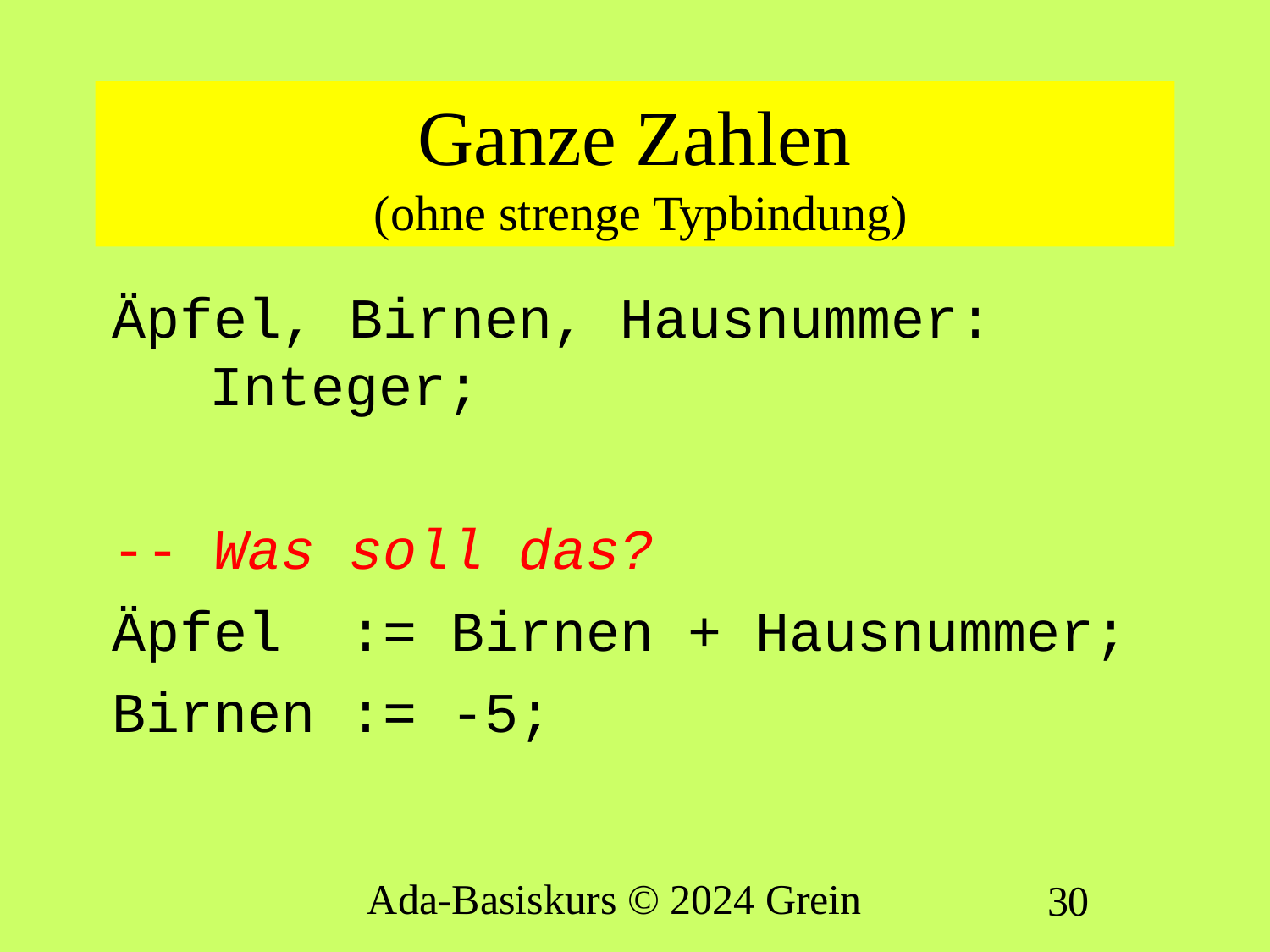

# Ganze Zahlen (ohne strenge Typbindung)
Äpfel, Birnen, Hausnummer:
   Integer;

-- Was soll das?
Äpfel  := Birnen + Hausnummer;
Birnen := -5;
Ada-Basiskurs © 2024 Grein
30